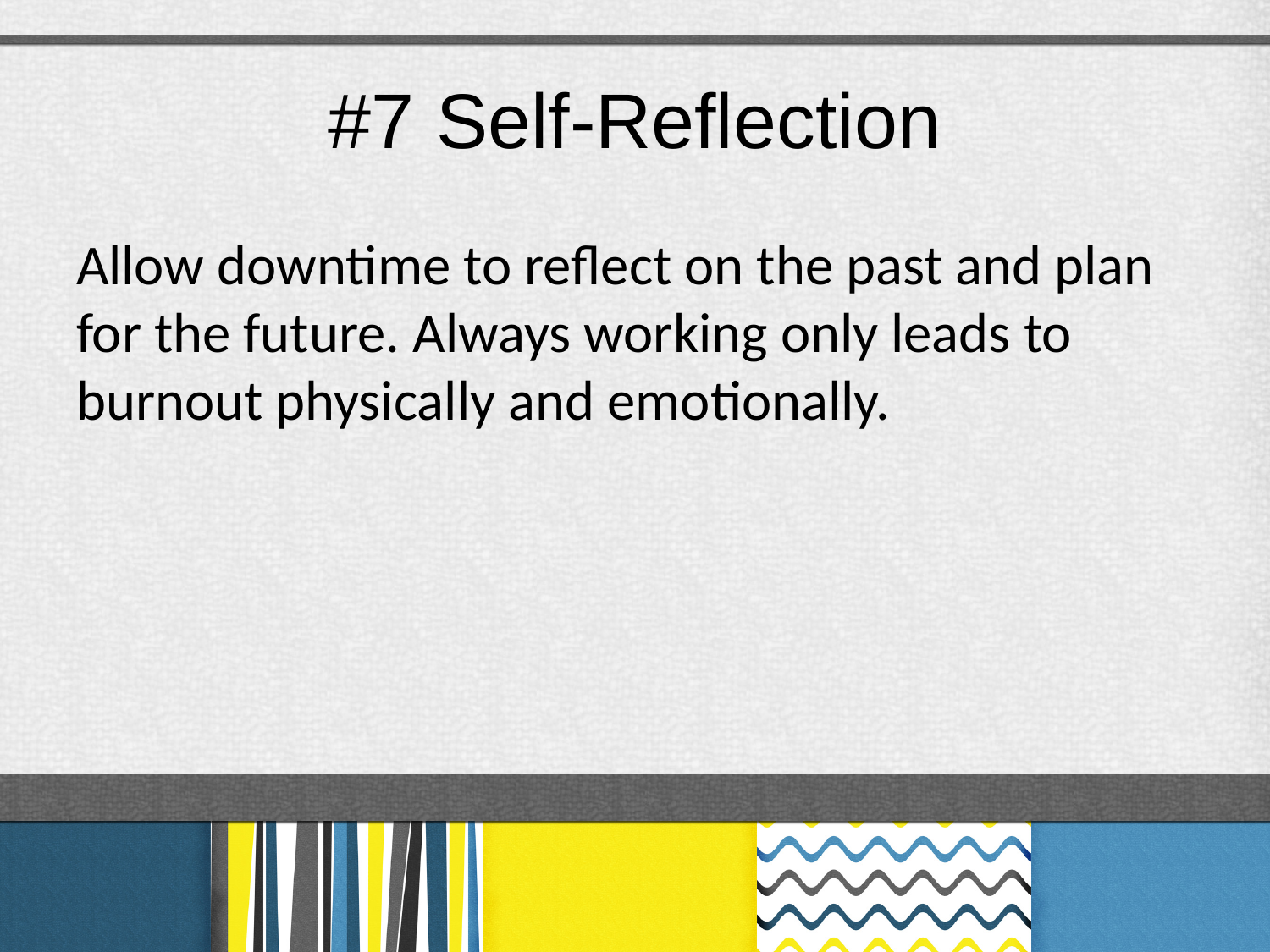

# #7 Self-Reflection
Allow downtime to reflect on the past and plan for the future. Always working only leads to burnout physically and emotionally.